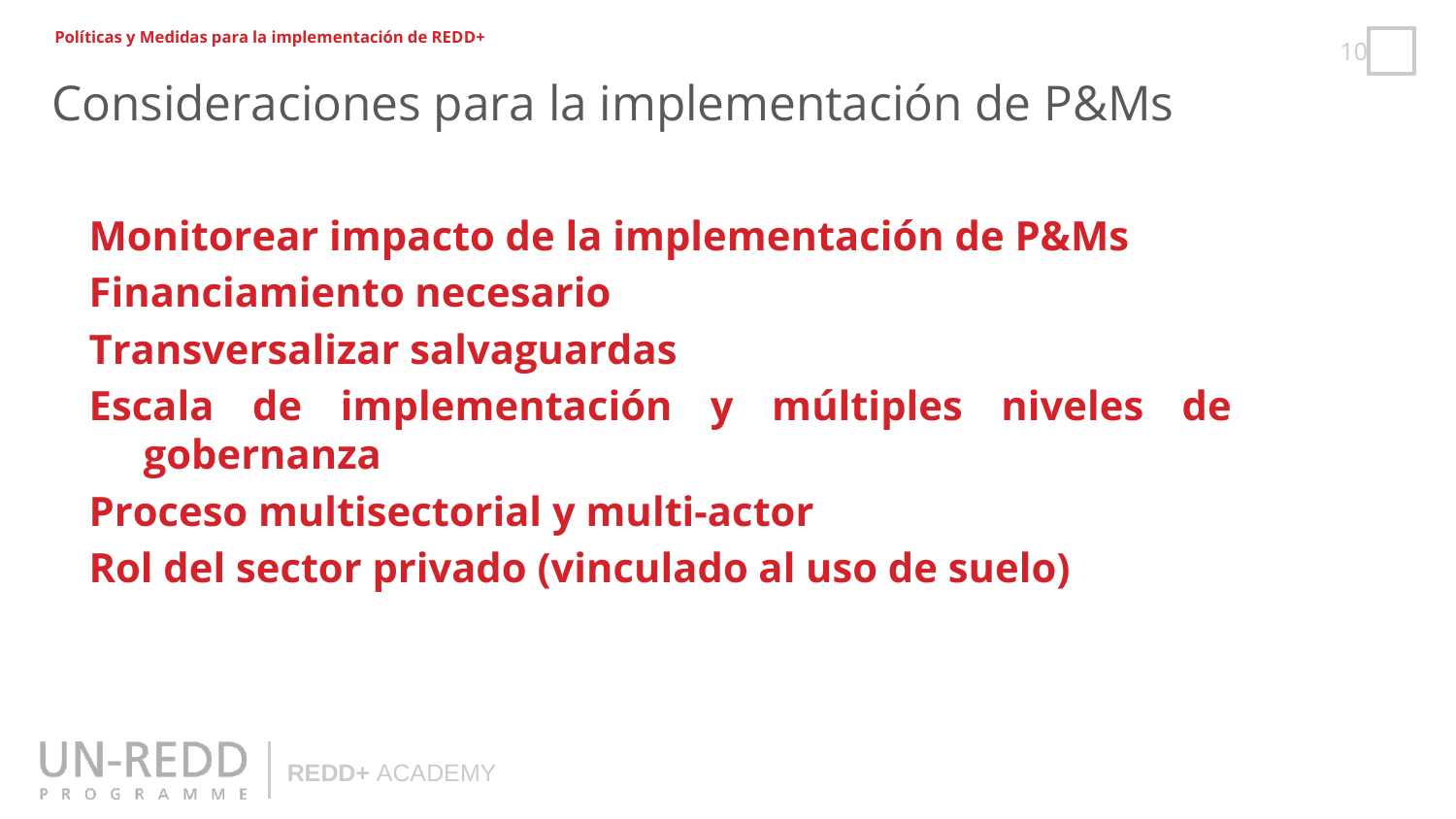

Políticas y Medidas para la implementación de REDD+
Consideraciones para la implementación de P&Ms
Monitorear impacto de la implementación de P&Ms
Financiamiento necesario
Transversalizar salvaguardas
Escala de implementación y múltiples niveles de gobernanza
Proceso multisectorial y multi-actor
Rol del sector privado (vinculado al uso de suelo)